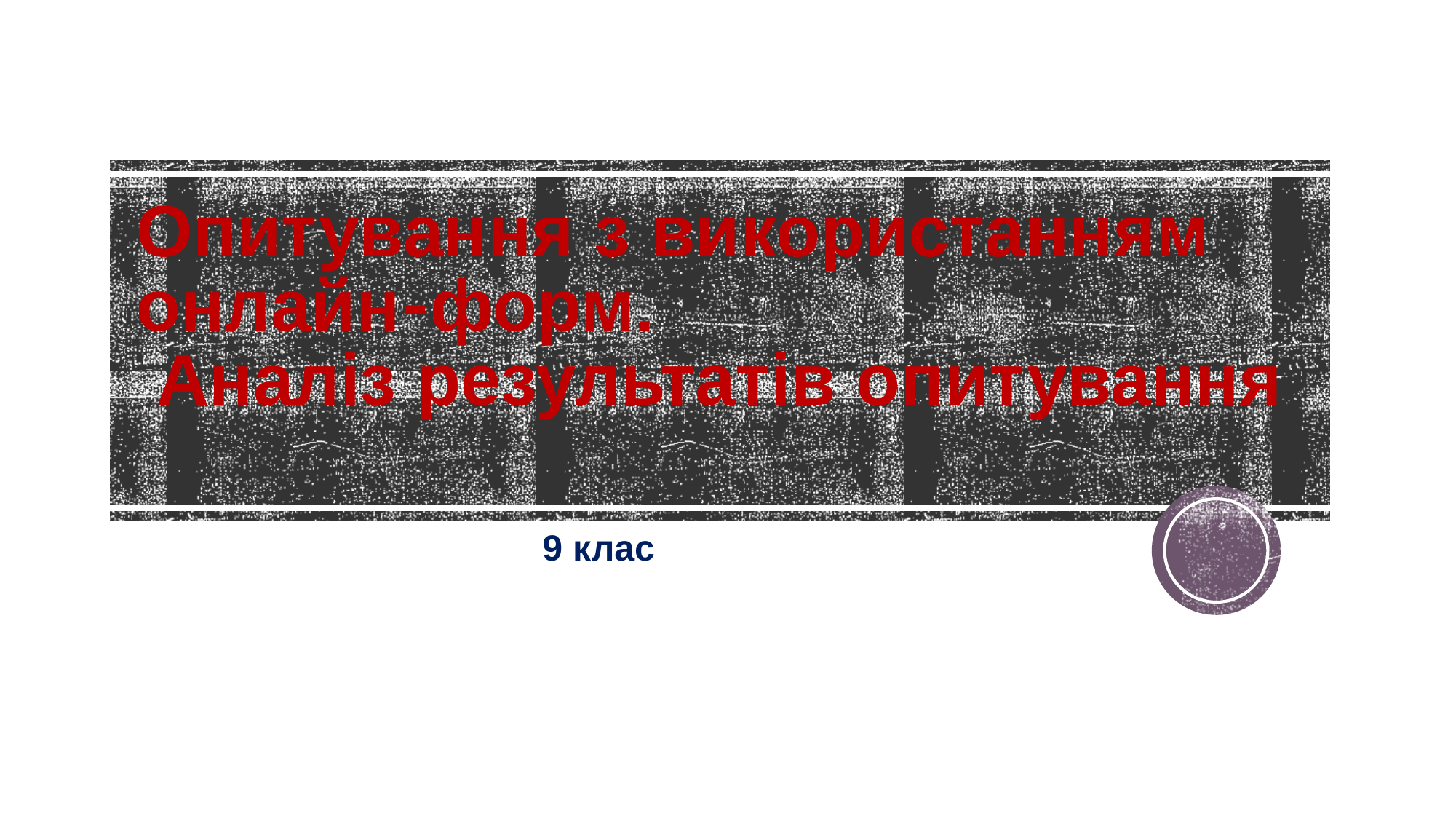

# Опитування з використанням онлайн-форм. Аналіз результатів опитування
9 клас